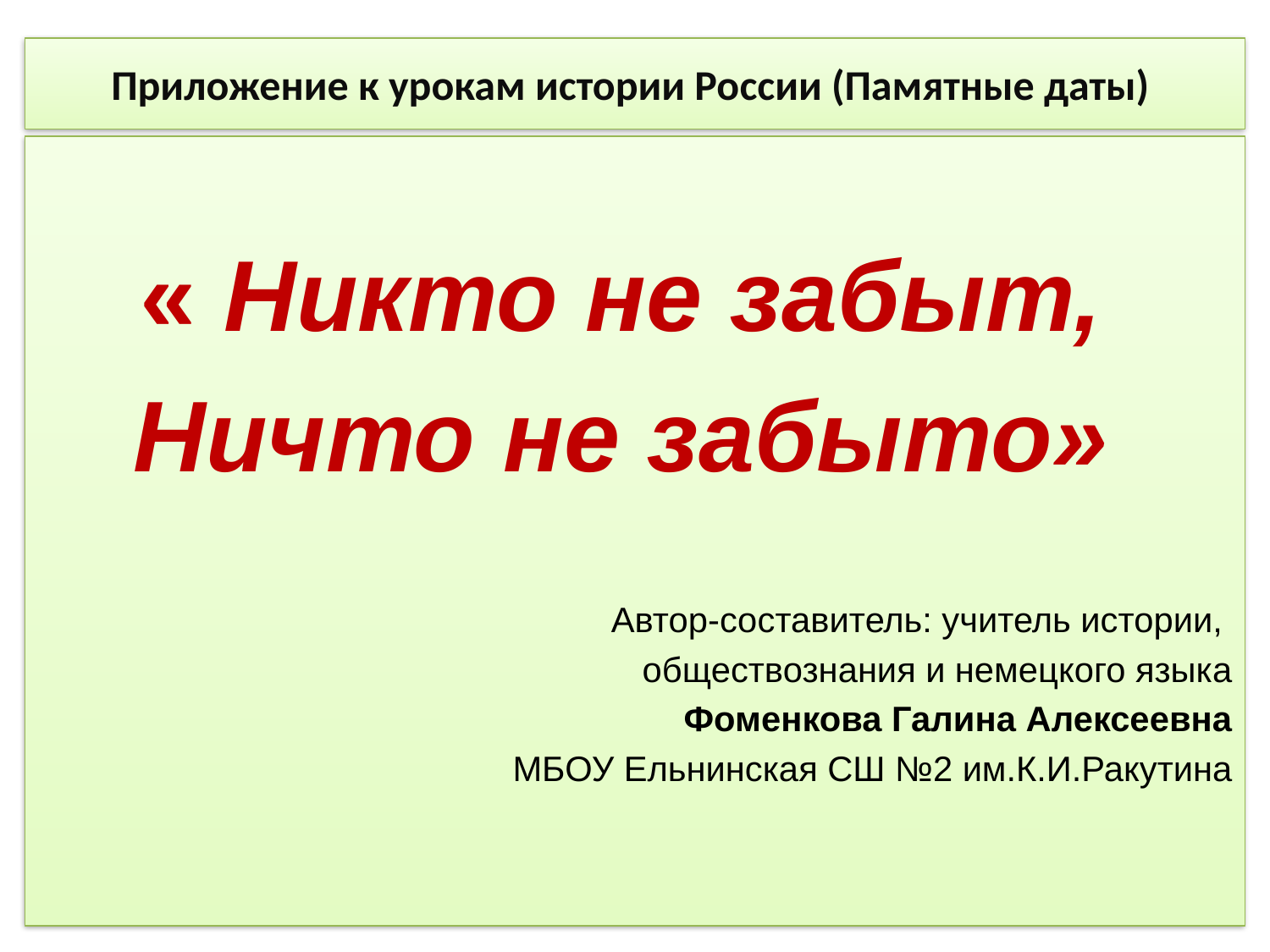

# Приложение к урокам истории России (Памятные даты)

« Никто не забыт,
Ничто не забыто»

Автор-составитель: учитель истории,
обществознания и немецкого языка
Фоменкова Галина Алексеевна
МБОУ Ельнинская СШ №2 им.К.И.Ракутина